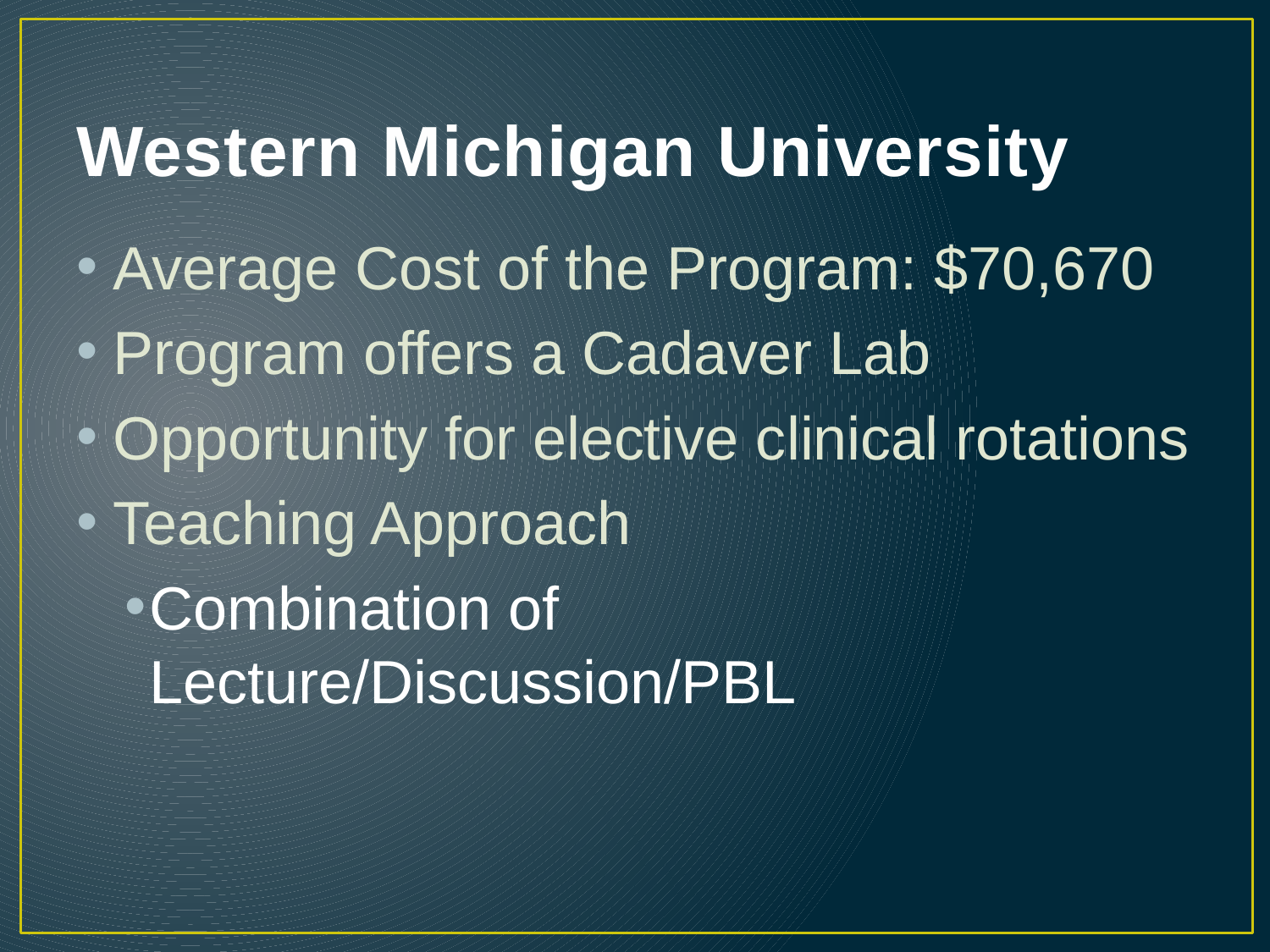

# Western Michigan University
Average Cost of the Program: $70,670
Program offers a Cadaver Lab
Opportunity for elective clinical rotations
Teaching Approach
Combination of Lecture/Discussion/PBL